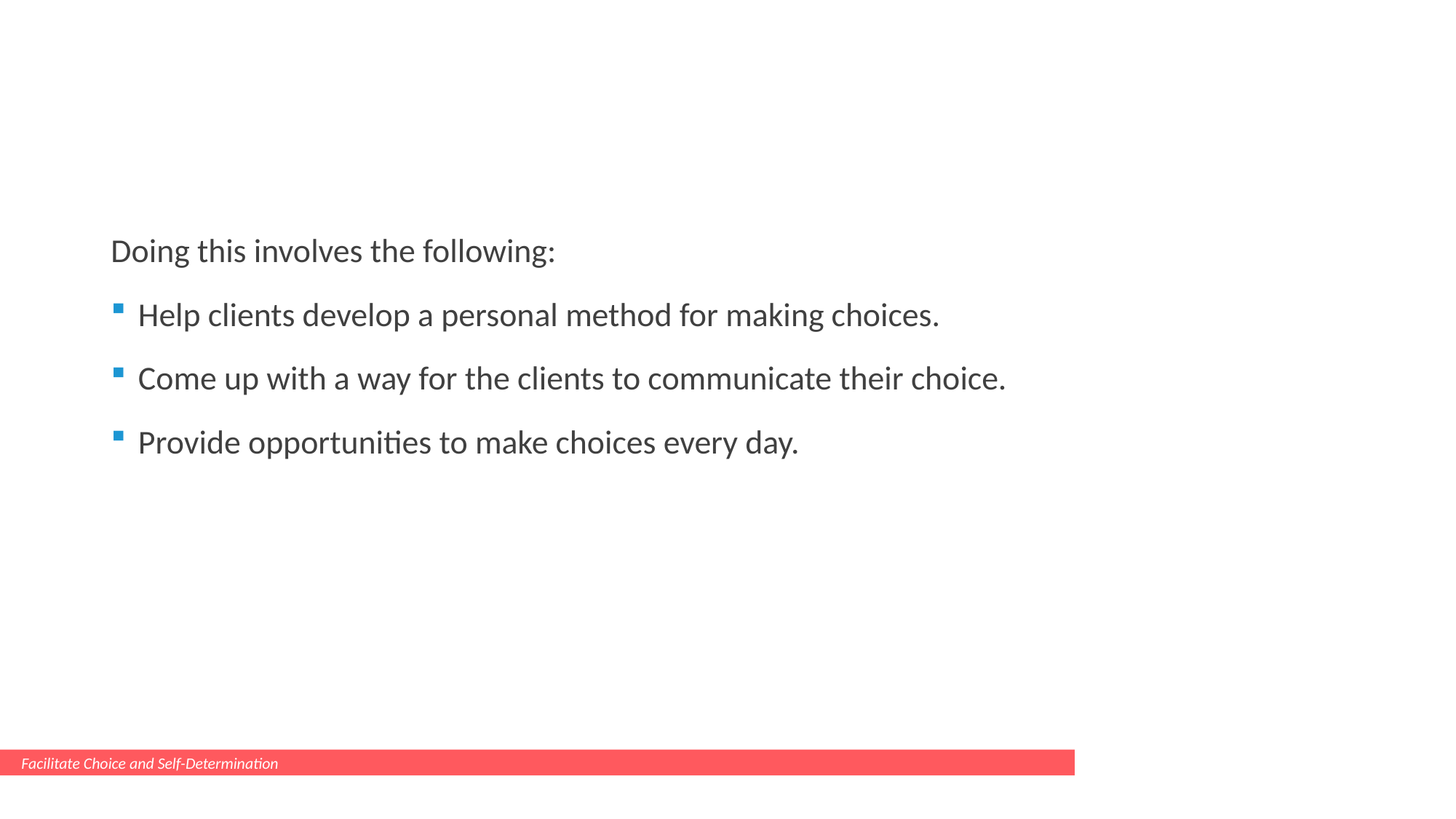

#
Doing this involves the following:
Help clients develop a personal method for making choices.
Come up with a way for the clients to communicate their choice.
Provide opportunities to make choices every day.

Facilitate Choice and Self-Determination